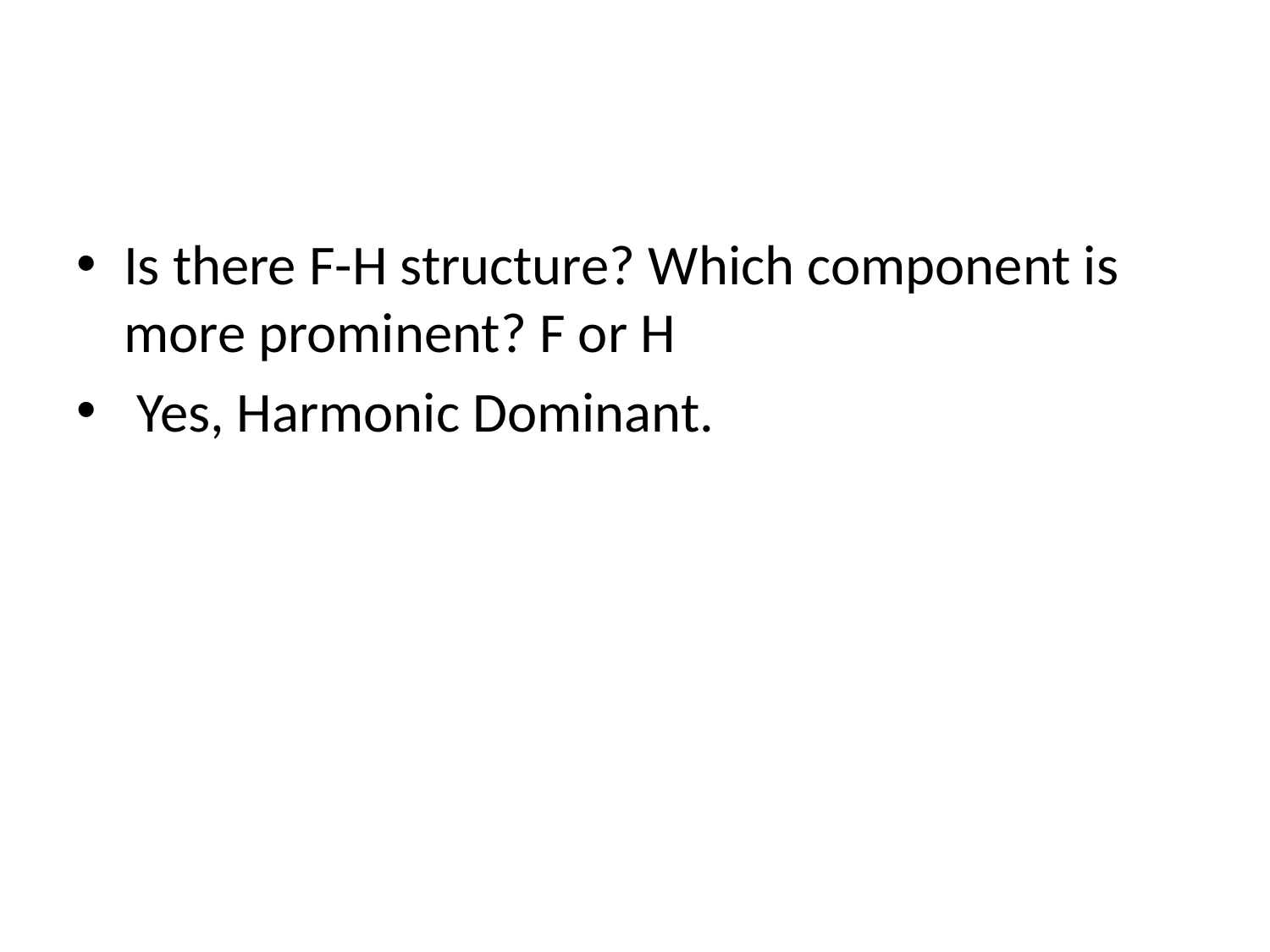

#
Is there F-H structure? Which component is more prominent? F or H
 Yes, Harmonic Dominant.